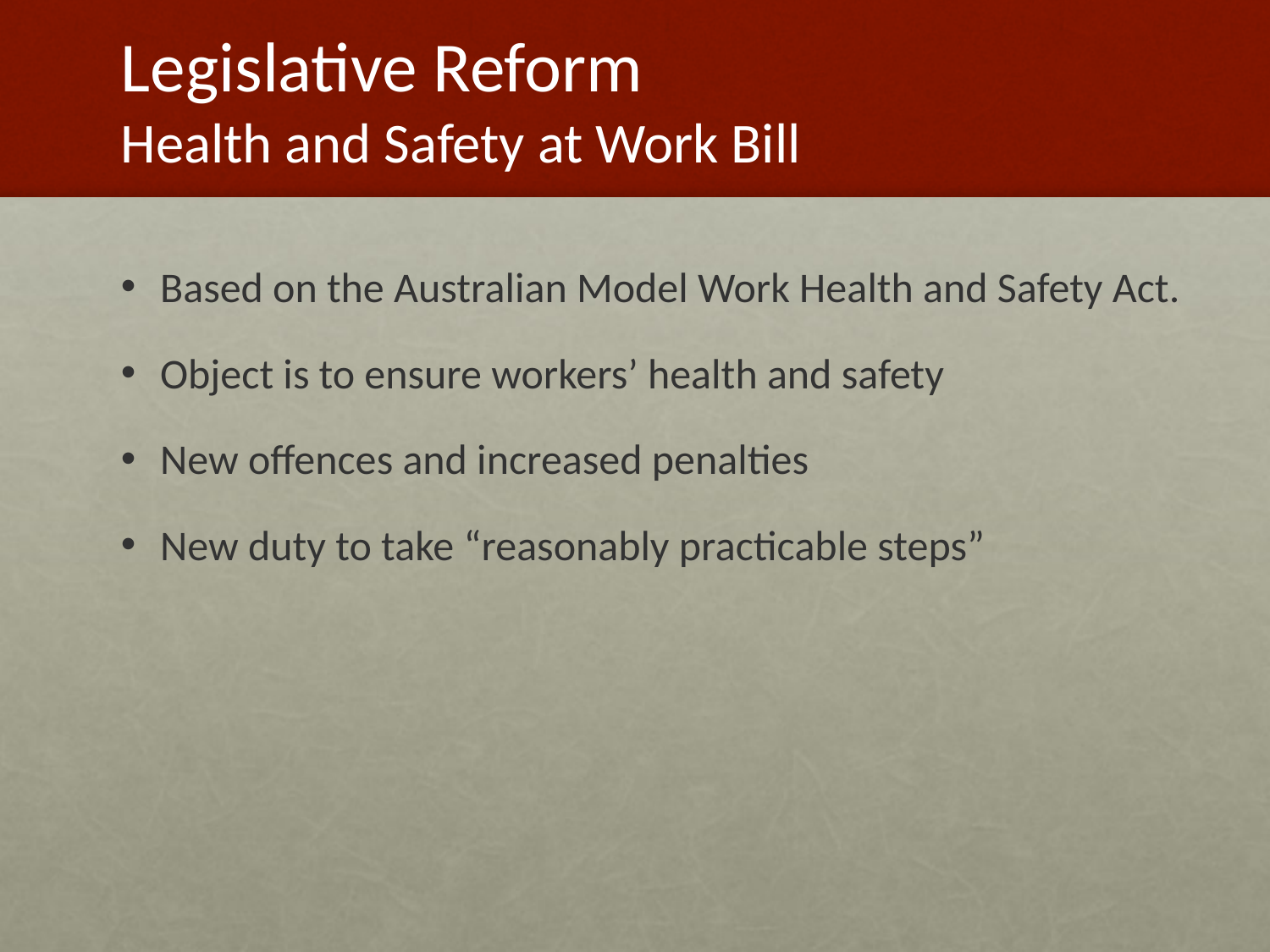

# Legislative Reform Health and Safety at Work Bill
Based on the Australian Model Work Health and Safety Act.
Object is to ensure workers’ health and safety
New offences and increased penalties
New duty to take “reasonably practicable steps”